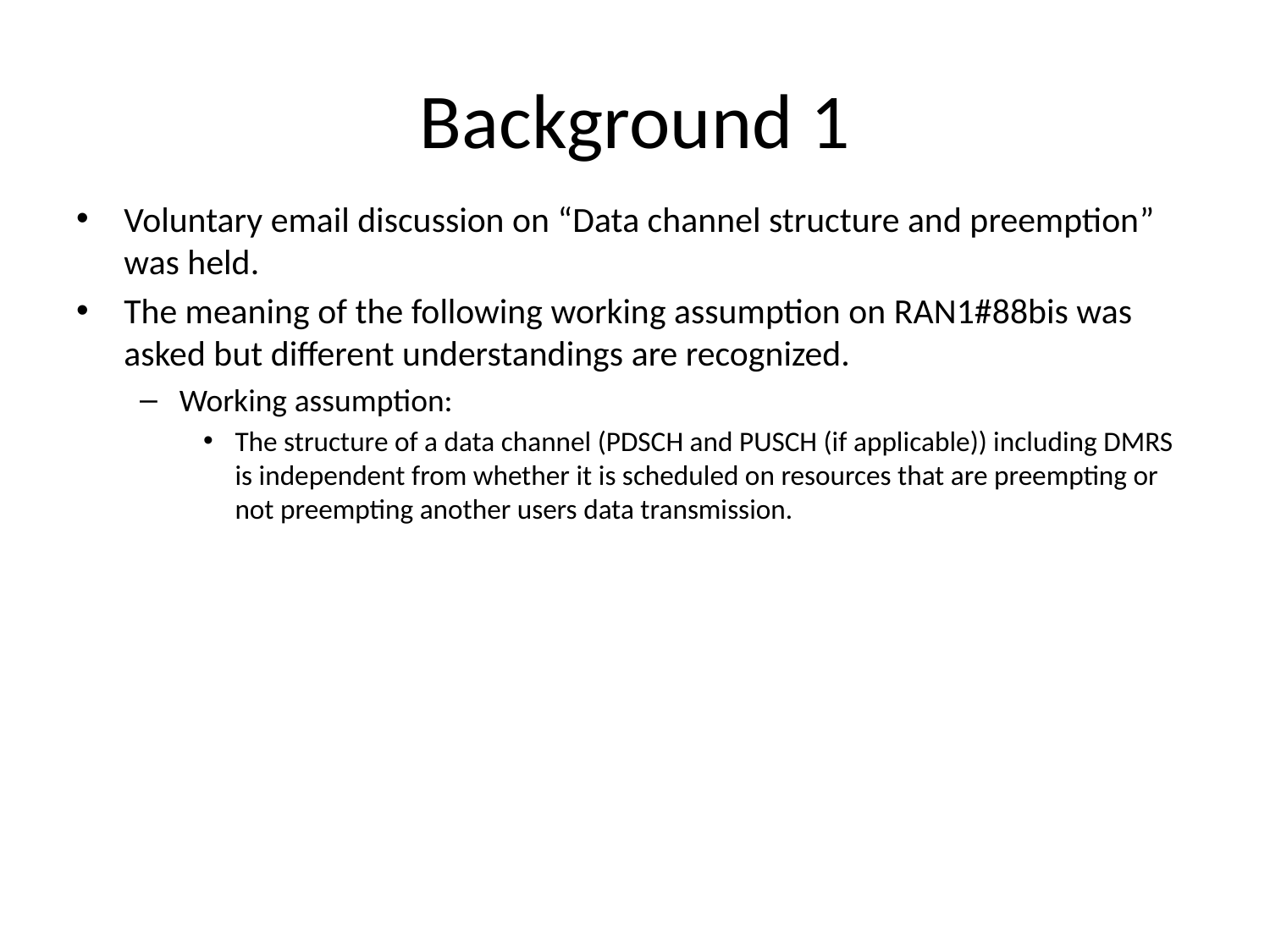

# Background 1
Voluntary email discussion on “Data channel structure and preemption” was held.
The meaning of the following working assumption on RAN1#88bis was asked but different understandings are recognized.
Working assumption:
The structure of a data channel (PDSCH and PUSCH (if applicable)) including DMRS is independent from whether it is scheduled on resources that are preempting or not preempting another users data transmission.